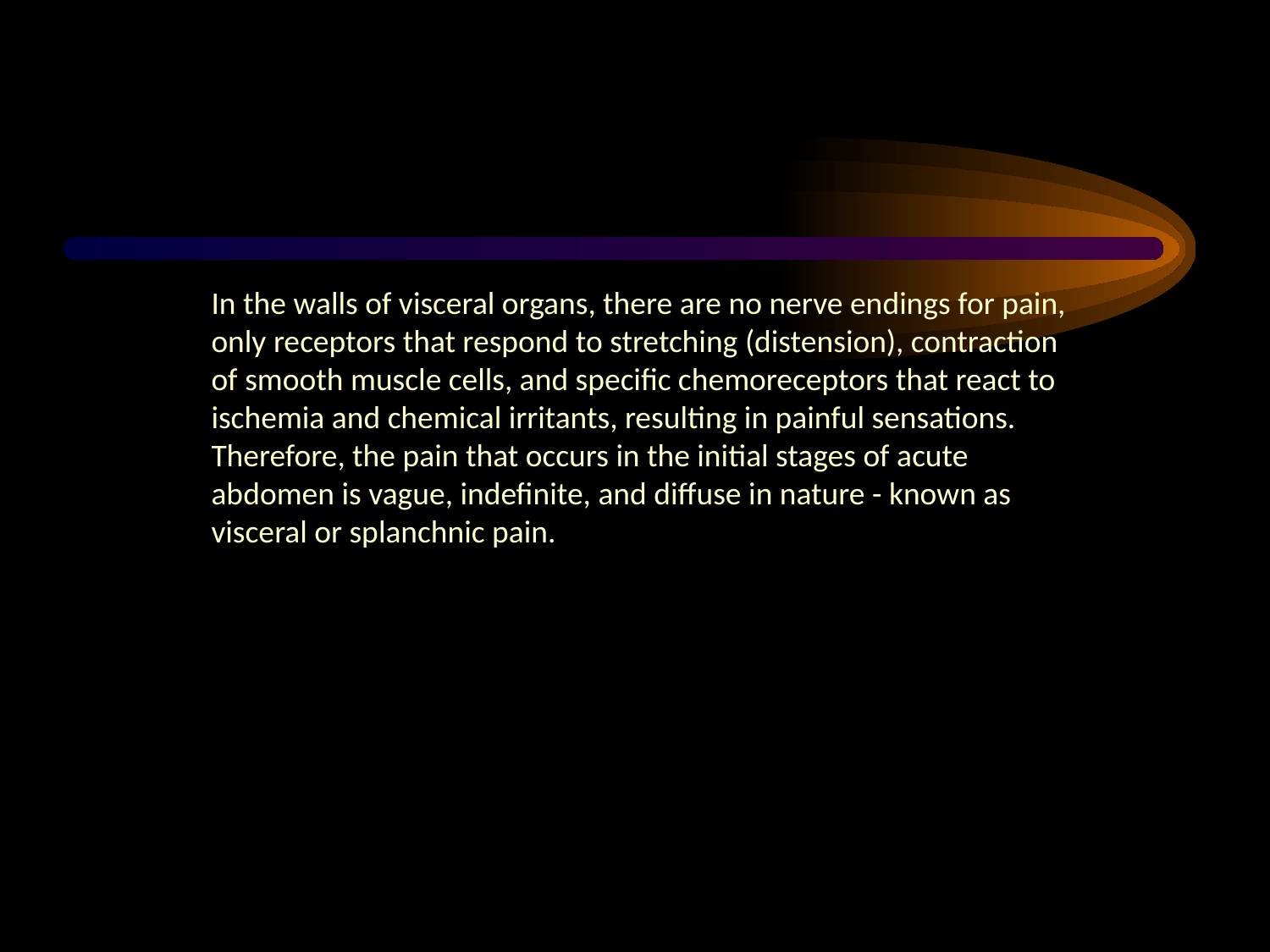

#
In the walls of visceral organs, there are no nerve endings for pain, only receptors that respond to stretching (distension), contraction of smooth muscle cells, and specific chemoreceptors that react to ischemia and chemical irritants, resulting in painful sensations. Therefore, the pain that occurs in the initial stages of acute abdomen is vague, indefinite, and diffuse in nature - known as visceral or splanchnic pain.